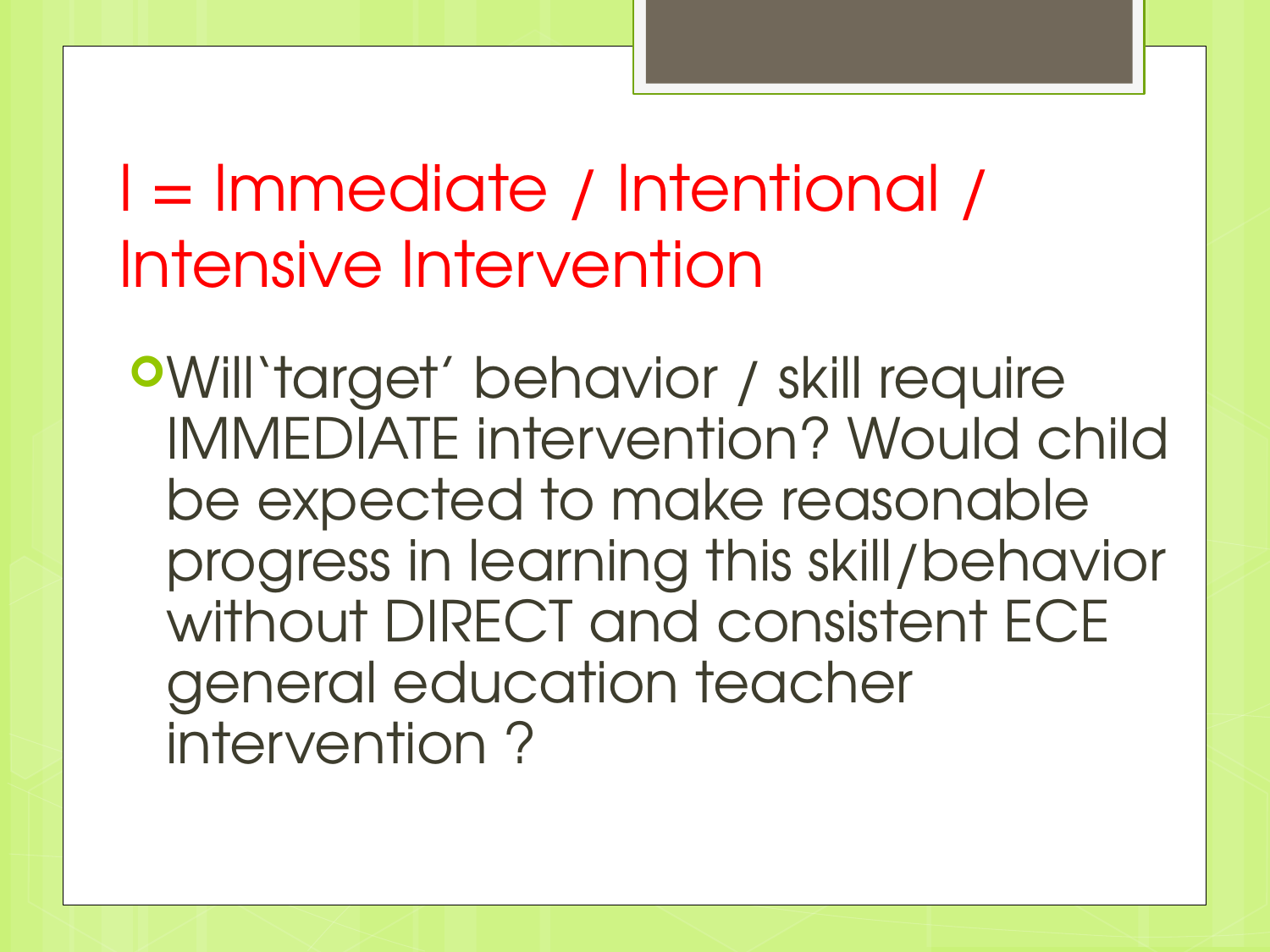

# I = Immediate / Intentional / Intensive Intervention

Will‘target’ behavior / skill require IMMEDIATE intervention? Would child be expected to make reasonable progress in learning this skill/behavior without DIRECT and consistent ECE general education teacher intervention ?